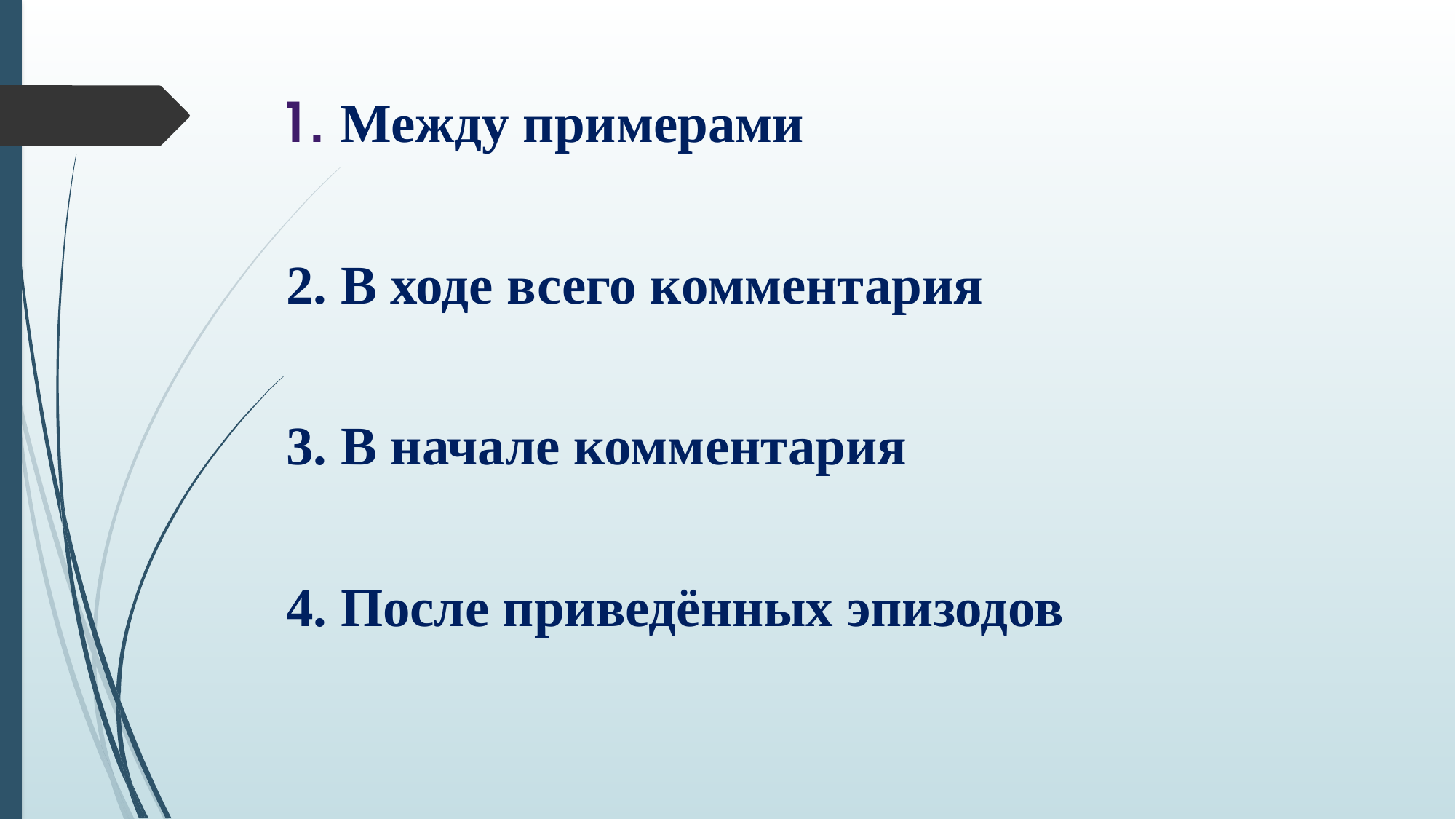

1. Между примерами

     2. В ходе всего комментария

     3. В начале комментария

     4. После приведённых эпизодов